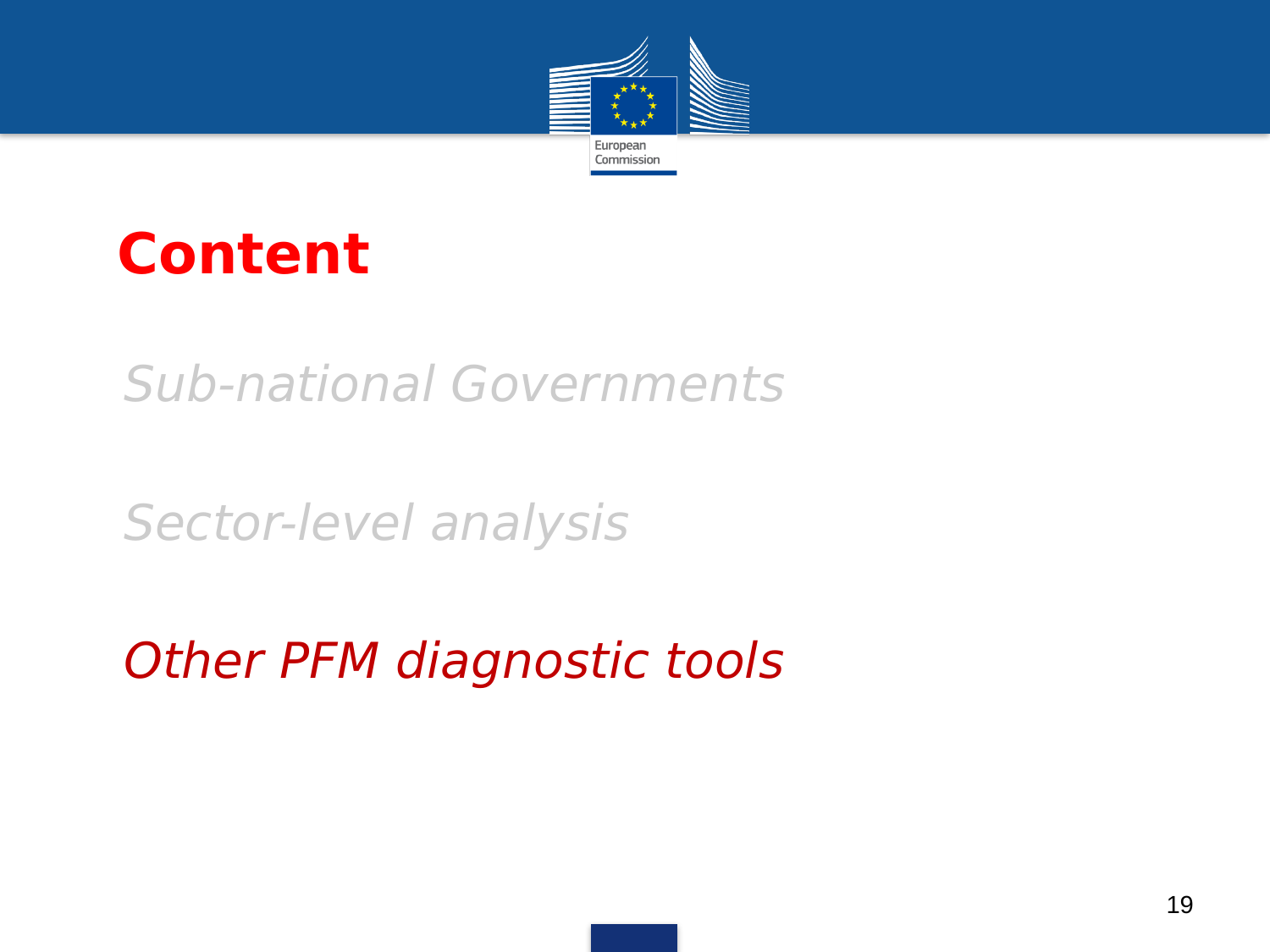

# Content
Sub-national Governments

Sector-level analysis

Other PFM diagnostic tools

19